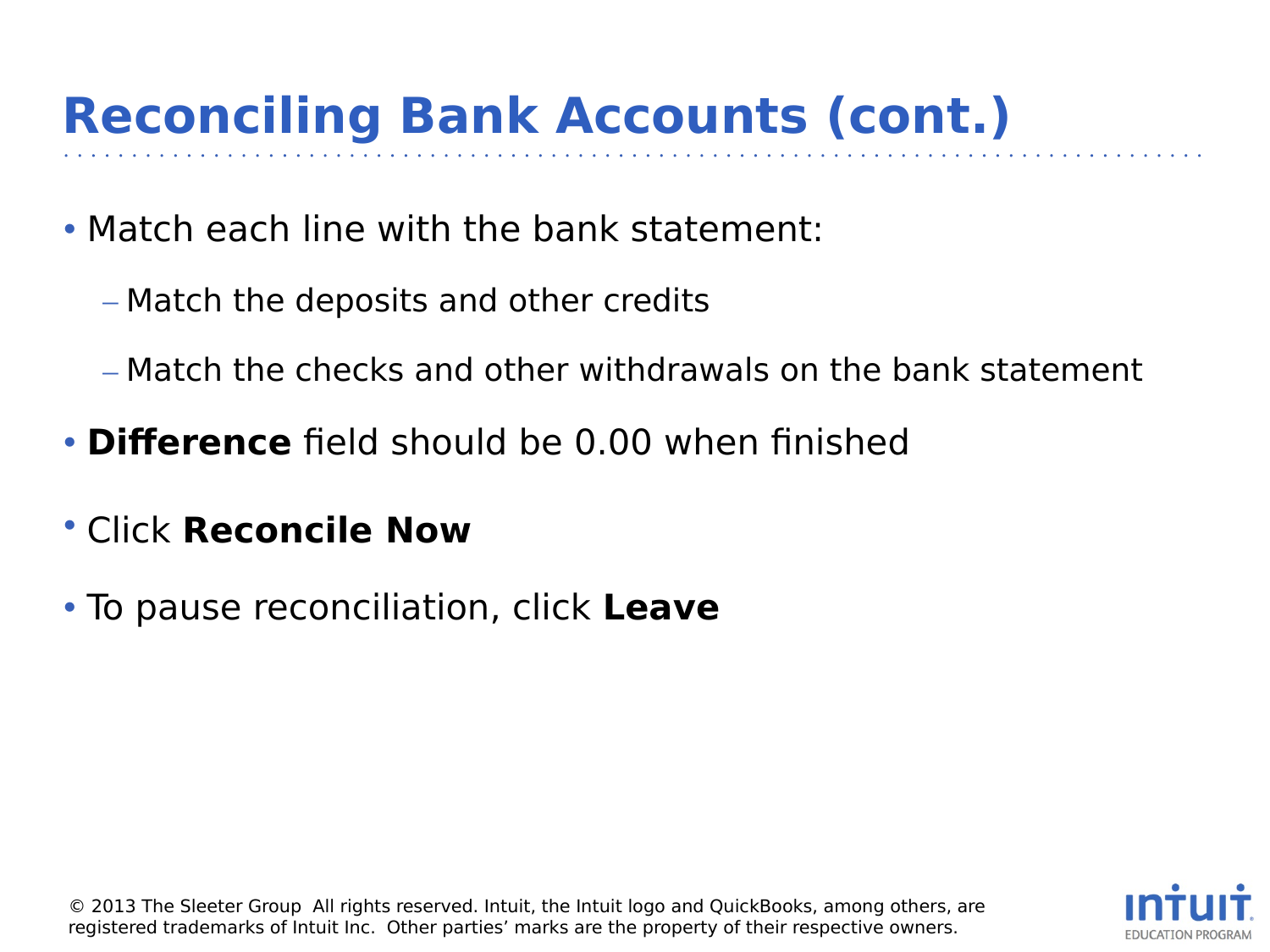

# Reconciling Bank Accounts (cont.)
Match each line with the bank statement:
Match the deposits and other credits
Match the checks and other withdrawals on the bank statement
Difference field should be 0.00 when finished
Click Reconcile Now
To pause reconciliation, click Leave